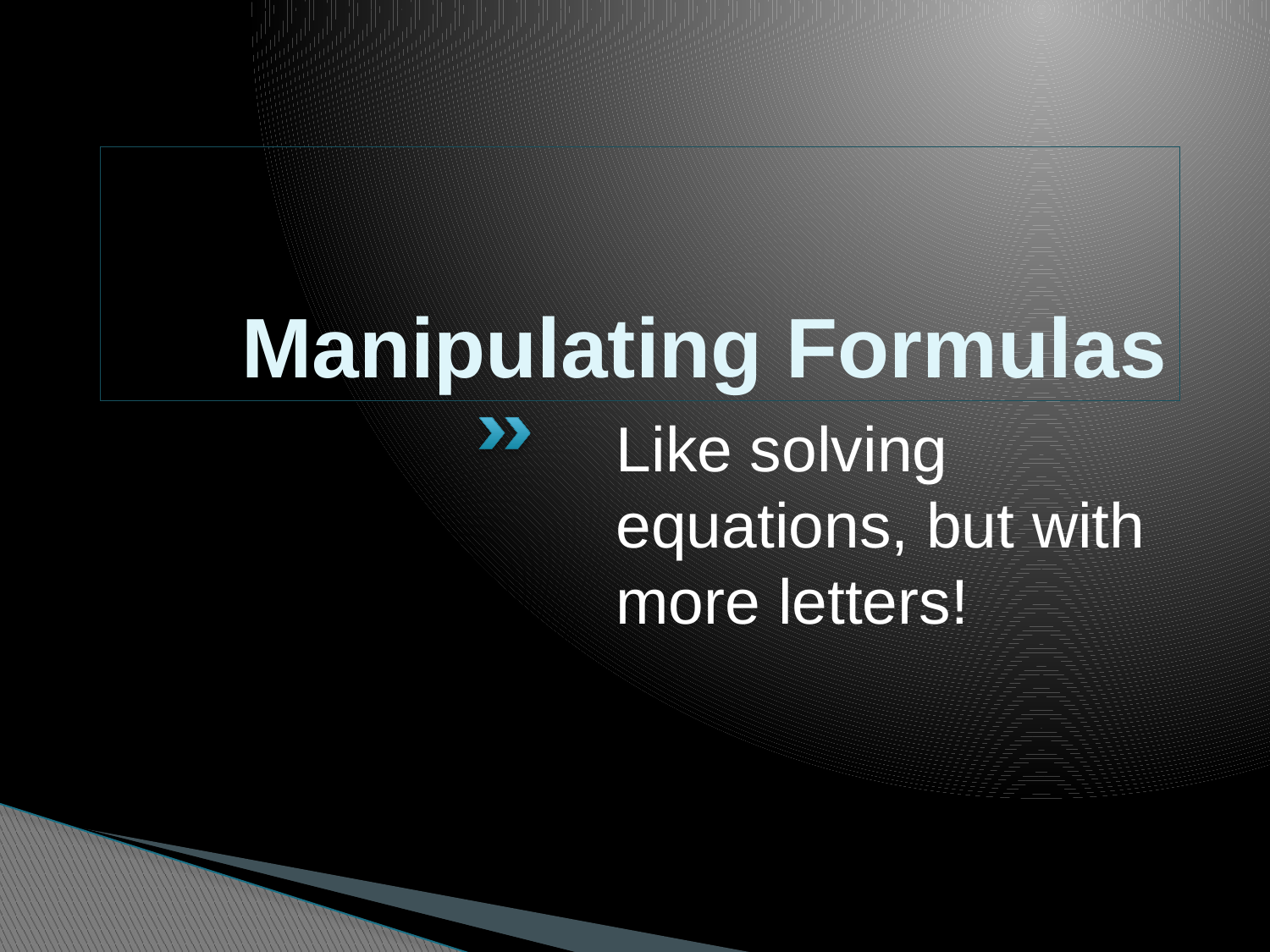

# Manipulating Formulas
Like solving equations, but with more letters!